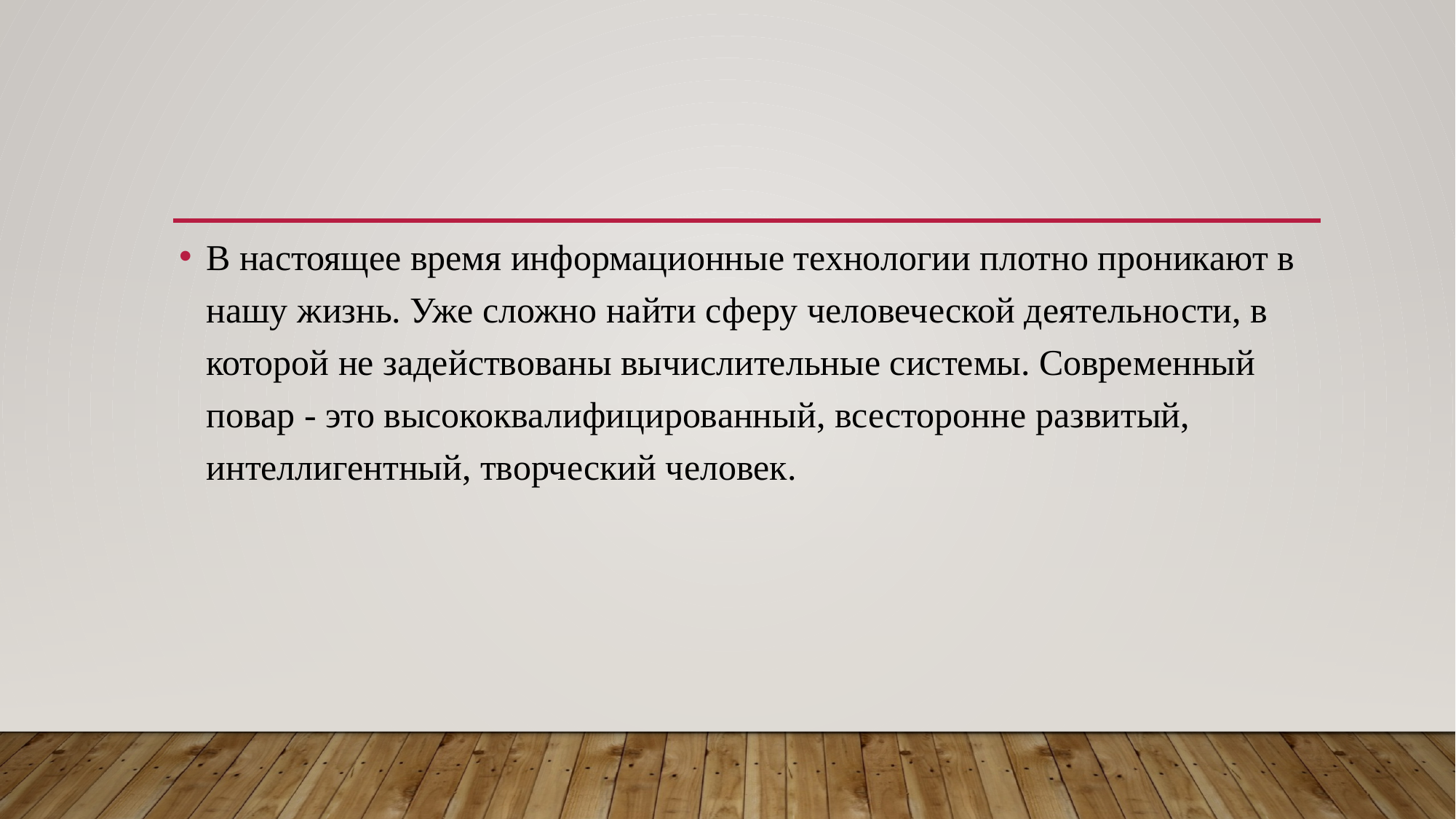

В настоящее время информационные технологии плотно проникают в нашу жизнь. Уже сложно найти сферу человеческой деятельности, в которой не задействованы вычислительные системы. Современный повар - это высококвалифицированный, всесторонне развитый, интеллигентный, творческий человек.